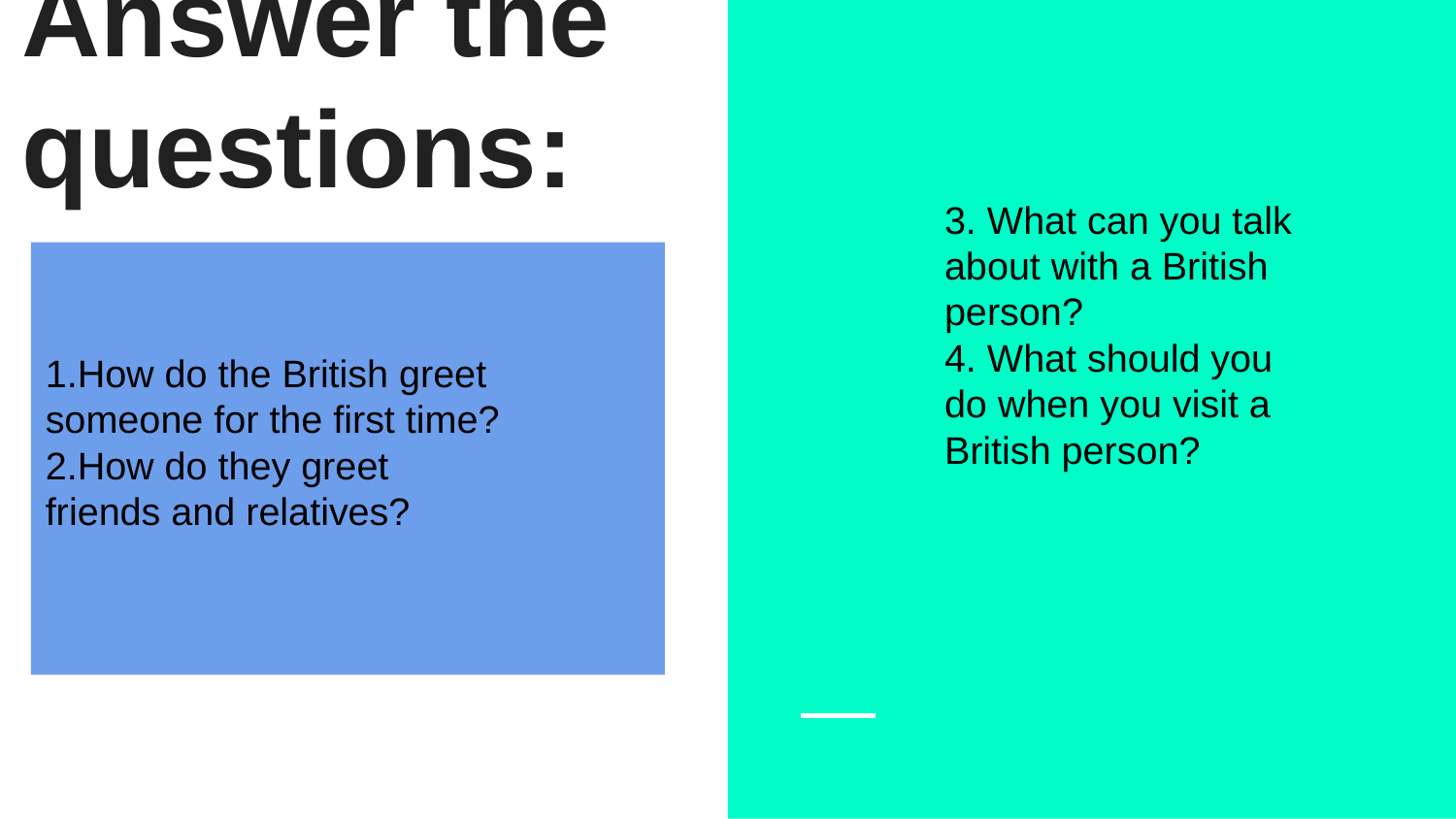

# Answer the questions:
3. What can you talk about with a British person?
4. What should you do when you visit a British person?

1.How do the British greet someone for the first time?
2.How do they greet
friends and relatives?